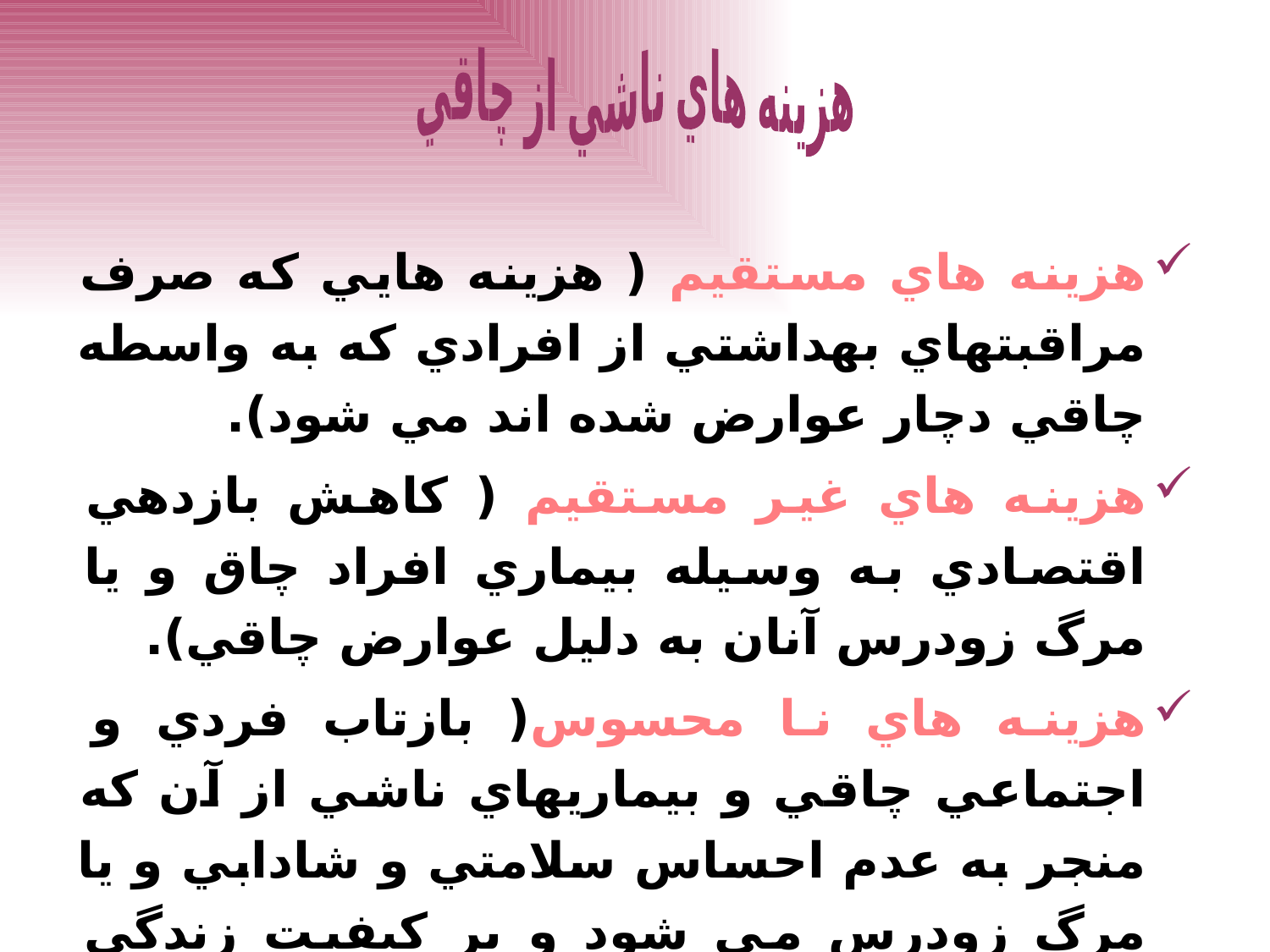

هزينه هاي ناشي از چاقي
هزينه هاي مستقيم ( هزينه هايي كه صرف مراقبتهاي بهداشتي از افرادي كه به واسطه چاقي دچار عوارض شده اند مي شود).
هزينه هاي غير مستقيم ( كاهش بازدهي اقتصادي به وسيله بيماري افراد چاق و يا مرگ زودرس آنان به دليل عوارض چاقي).
هزينه هاي نا محسوس( بازتاب فردي و اجتماعي چاقي و بيماريهاي ناشي از آن كه منجر به عدم احساس سلامتي و شادابي و يا مرگ زودرس مي شود و بر كيفيت زندگي افراد تاثير دارد).